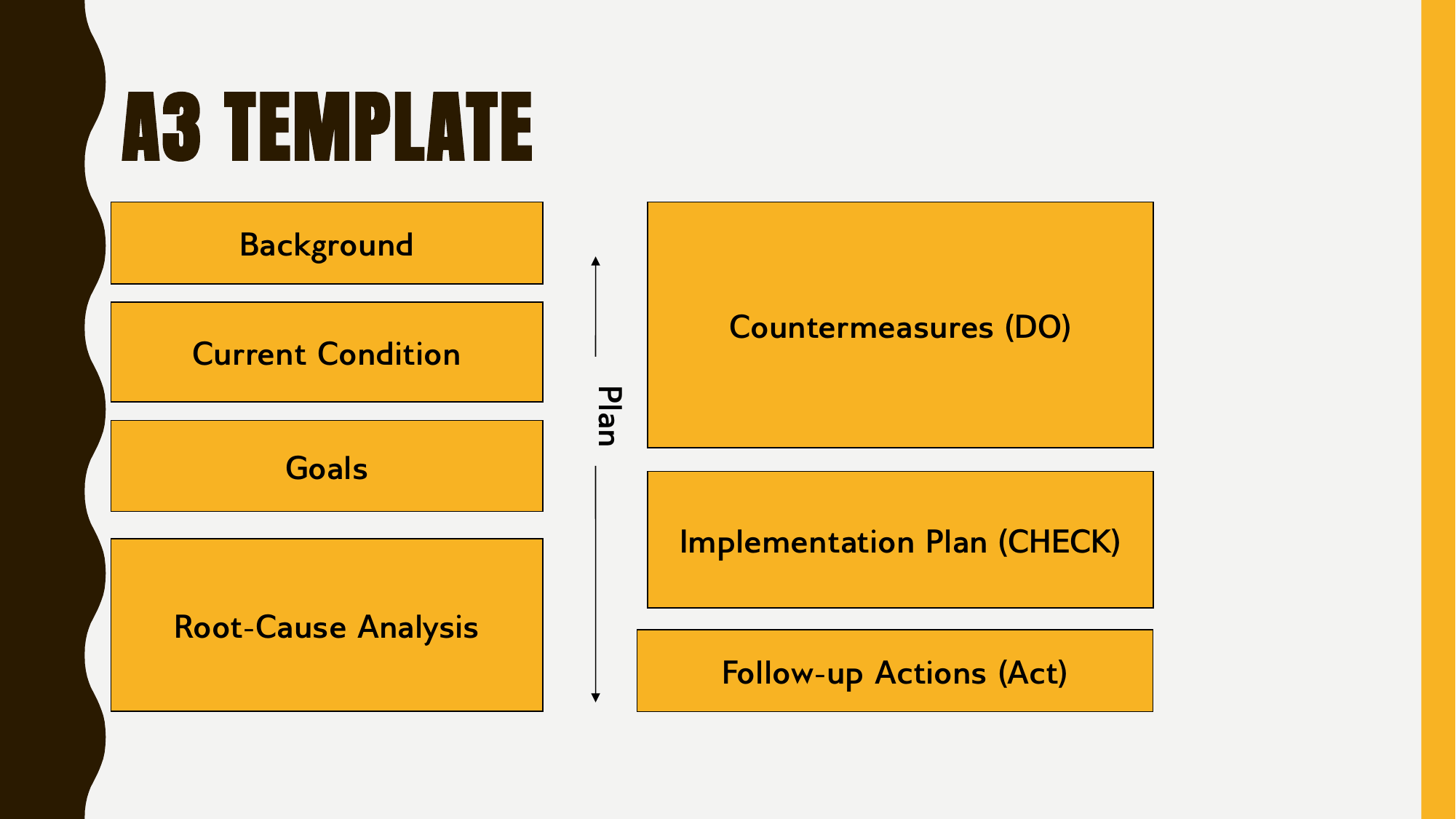

# A3 Template
Background
Countermeasures (DO)

Current Condition
Plan
Goals

Implementation Plan (CHECK)
Root-Cause Analysis
Follow-up Actions (Act)